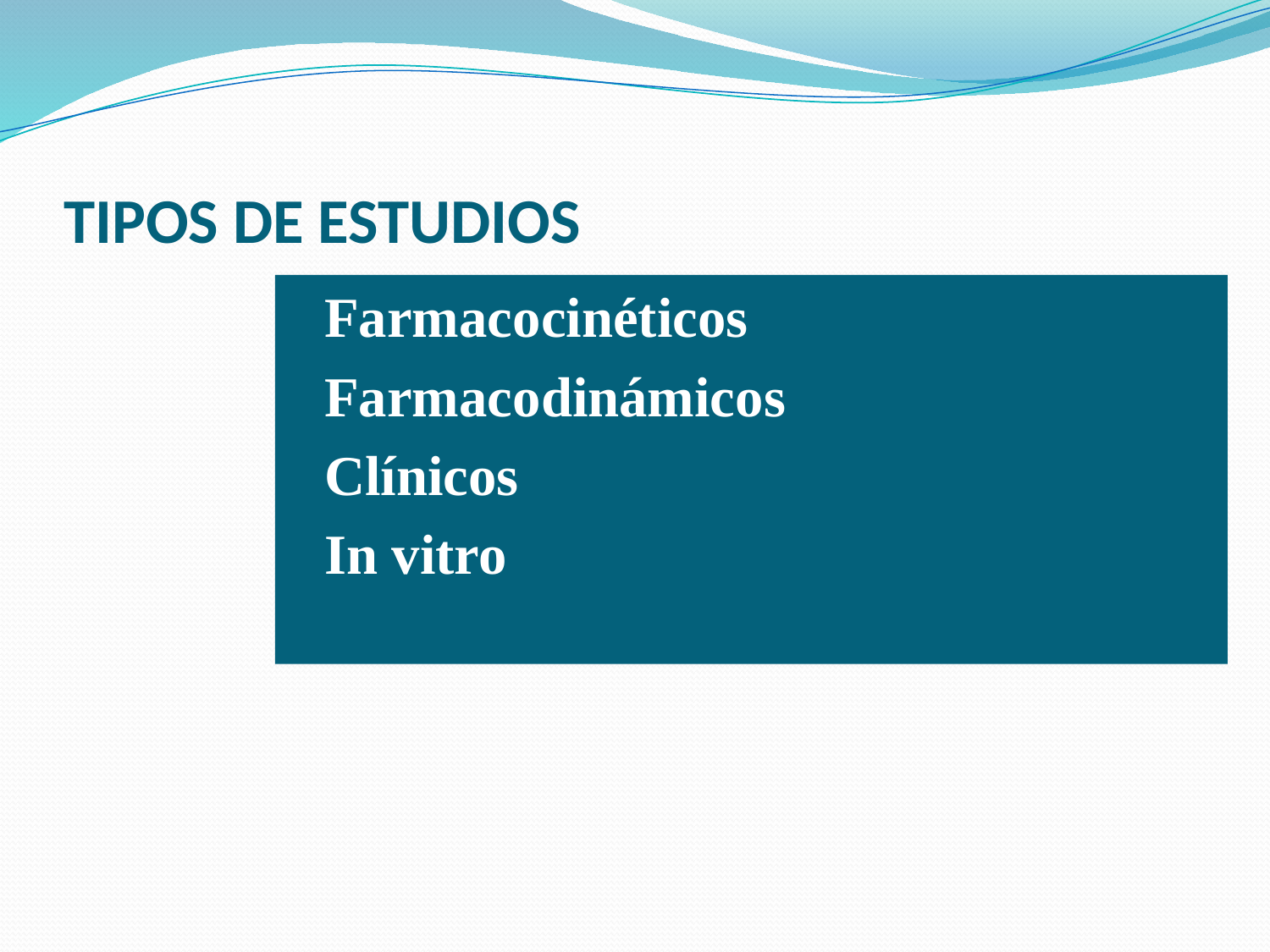

# TIPOS DE ESTUDIOS
Farmacocinéticos
Farmacodinámicos
Clínicos
In vitro